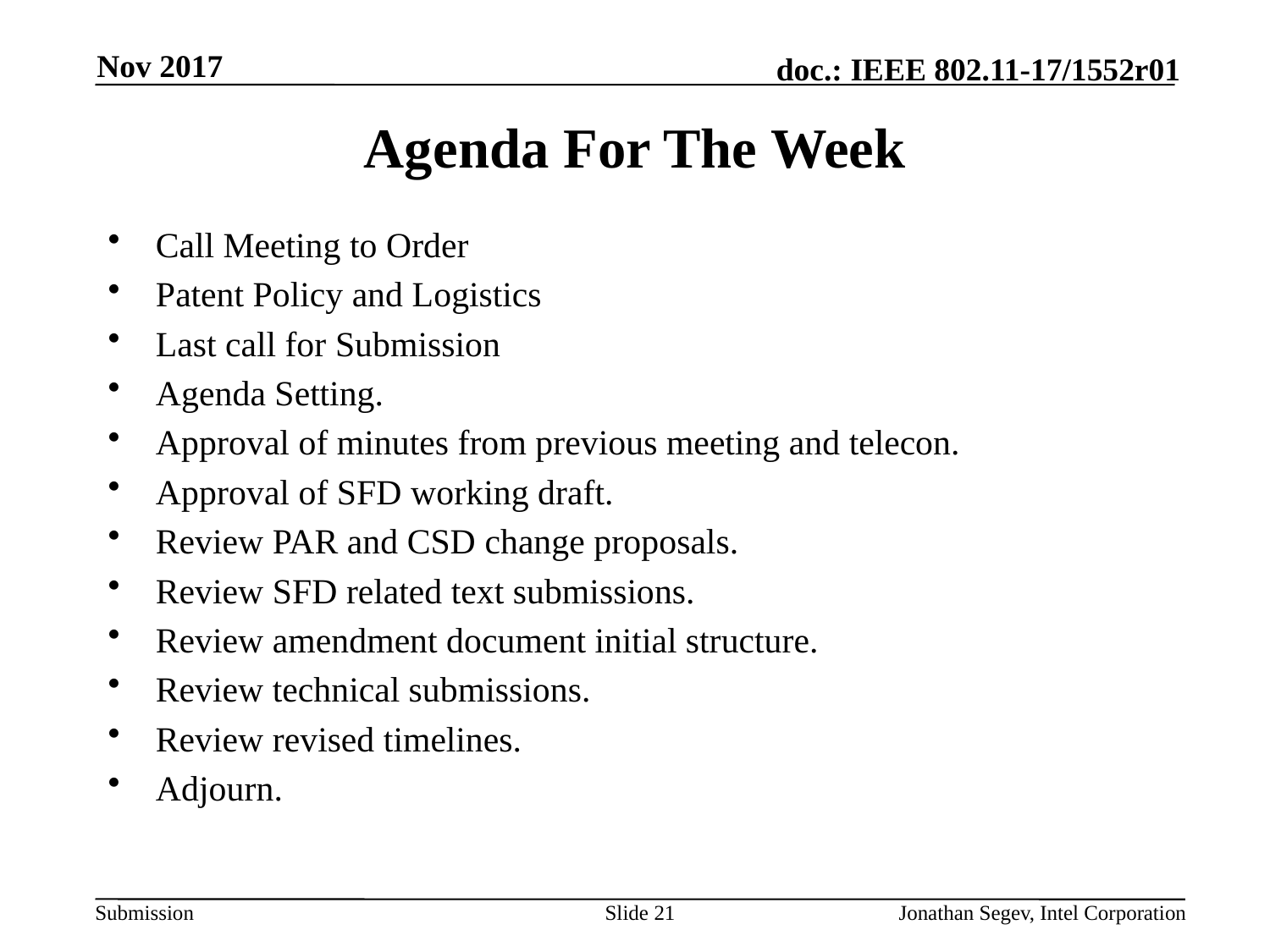

Nov 2017
# Agenda For The Week
Call Meeting to Order
Patent Policy and Logistics
Last call for Submission
Agenda Setting.
Approval of minutes from previous meeting and telecon.
Approval of SFD working draft.
Review PAR and CSD change proposals.
Review SFD related text submissions.
Review amendment document initial structure.
Review technical submissions.
Review revised timelines.
Adjourn.

Slide 21
Jonathan Segev, Intel Corporation